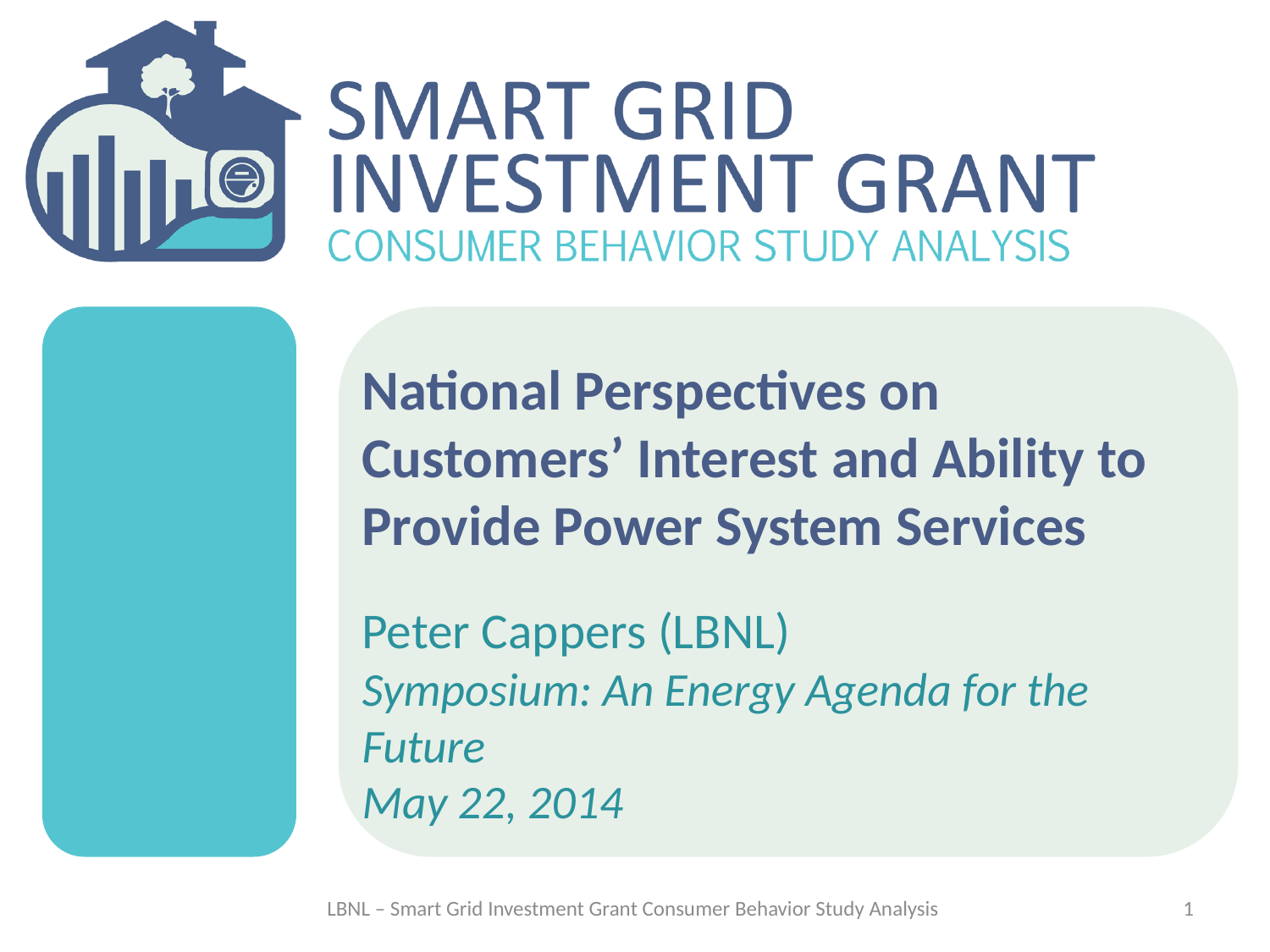

# National Perspectives on Customers’ Interest and Ability to Provide Power System Services
Peter Cappers (LBNL)
Symposium: An Energy Agenda for the Future
May 22, 2014
LBNL – Smart Grid Investment Grant Consumer Behavior Study Analysis
1